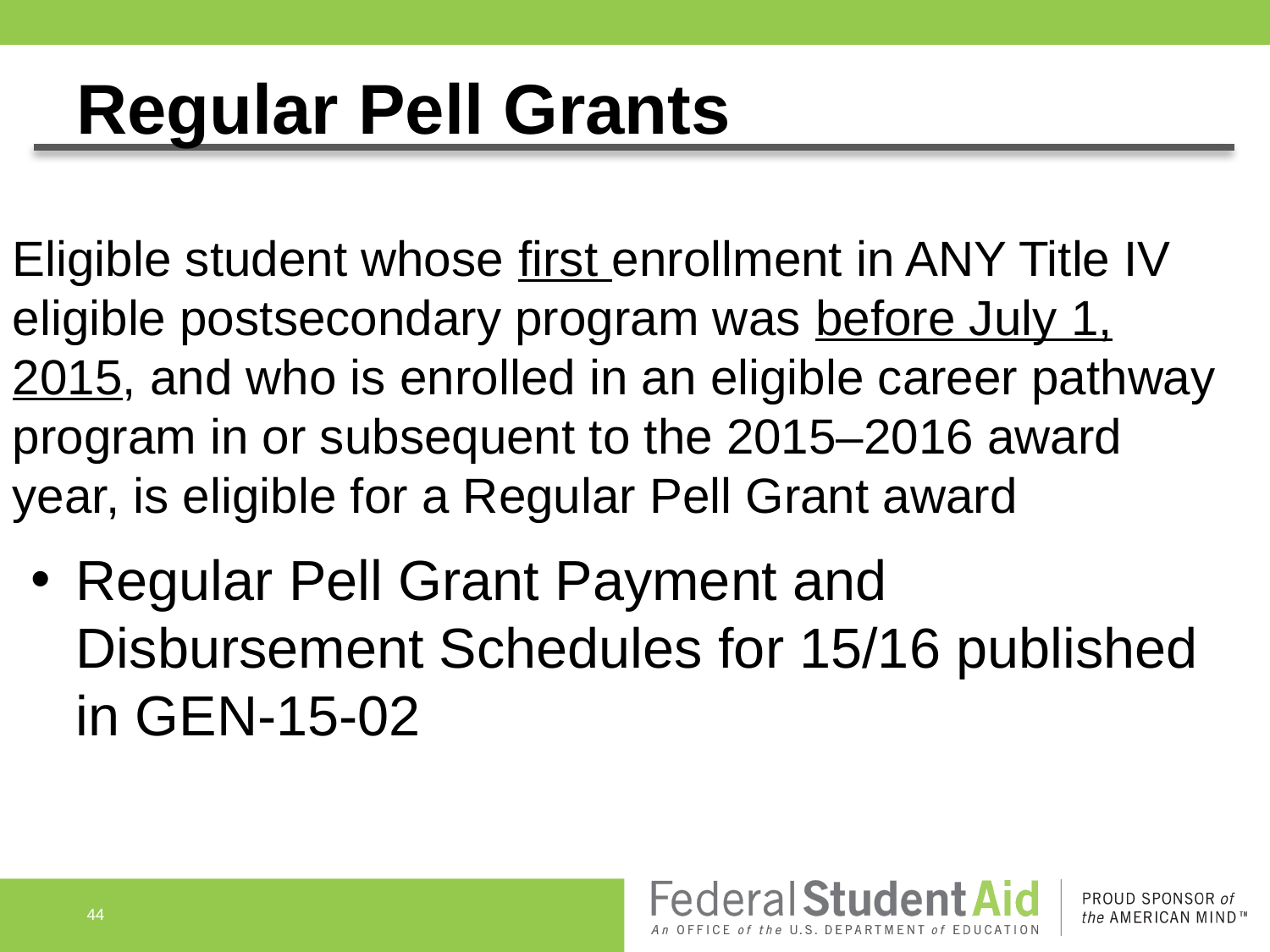

# Regular Pell Grants
Eligible student whose first enrollment in ANY Title IV eligible postsecondary program was before July 1, 2015, and who is enrolled in an eligible career pathway program in or subsequent to the 2015–2016 award year, is eligible for a Regular Pell Grant award

Regular Pell Grant Payment and Disbursement Schedules for 15/16 published in GEN-15-02

44